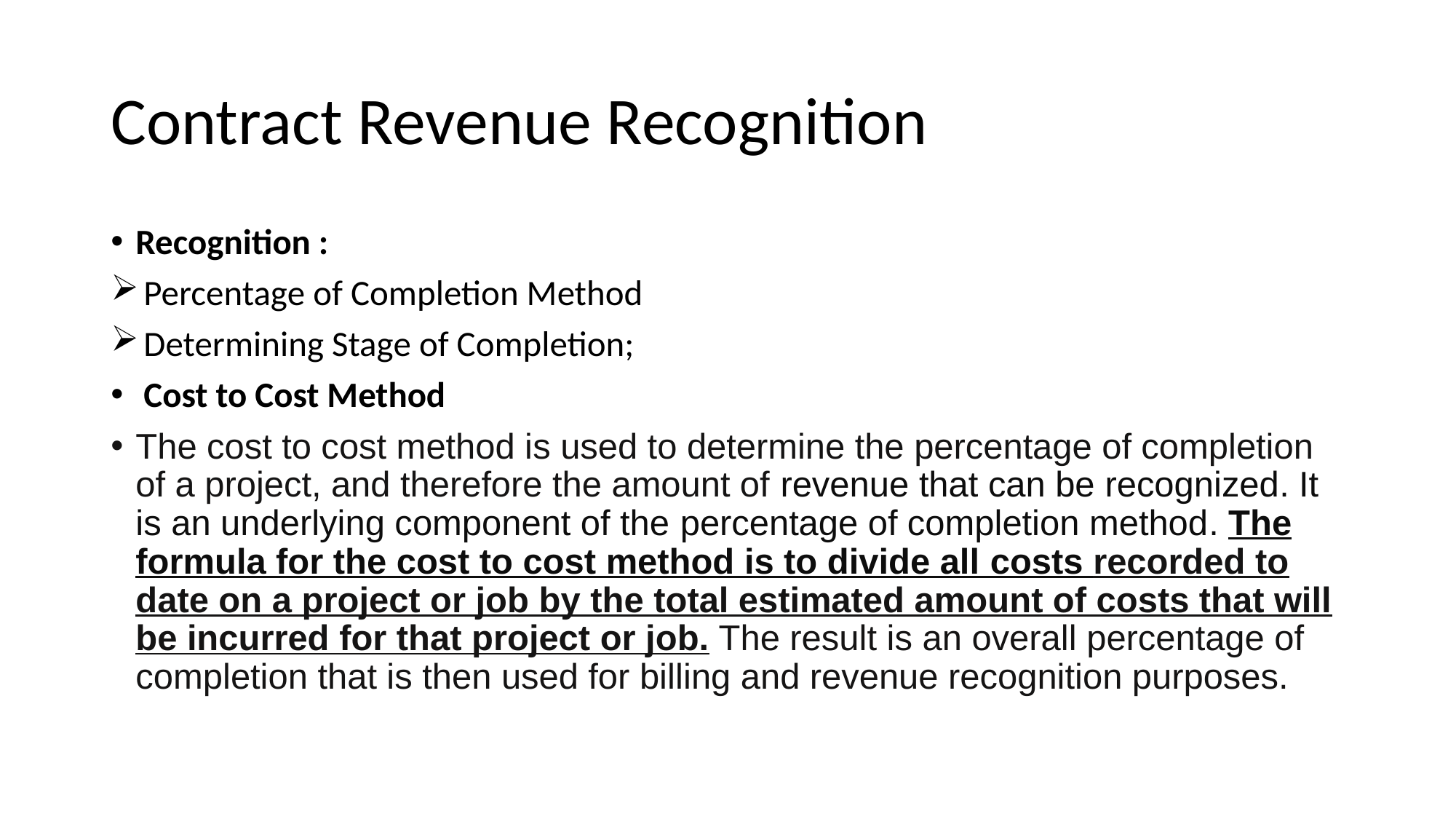

# Contract Revenue Recognition
Recognition :
 Percentage of Completion Method
 Determining Stage of Completion;
 Cost to Cost Method
The cost to cost method is used to determine the percentage of completion of a project, and therefore the amount of revenue that can be recognized. It is an underlying component of the percentage of completion method. The formula for the cost to cost method is to divide all costs recorded to date on a project or job by the total estimated amount of costs that will be incurred for that project or job. The result is an overall percentage of completion that is then used for billing and revenue recognition purposes.